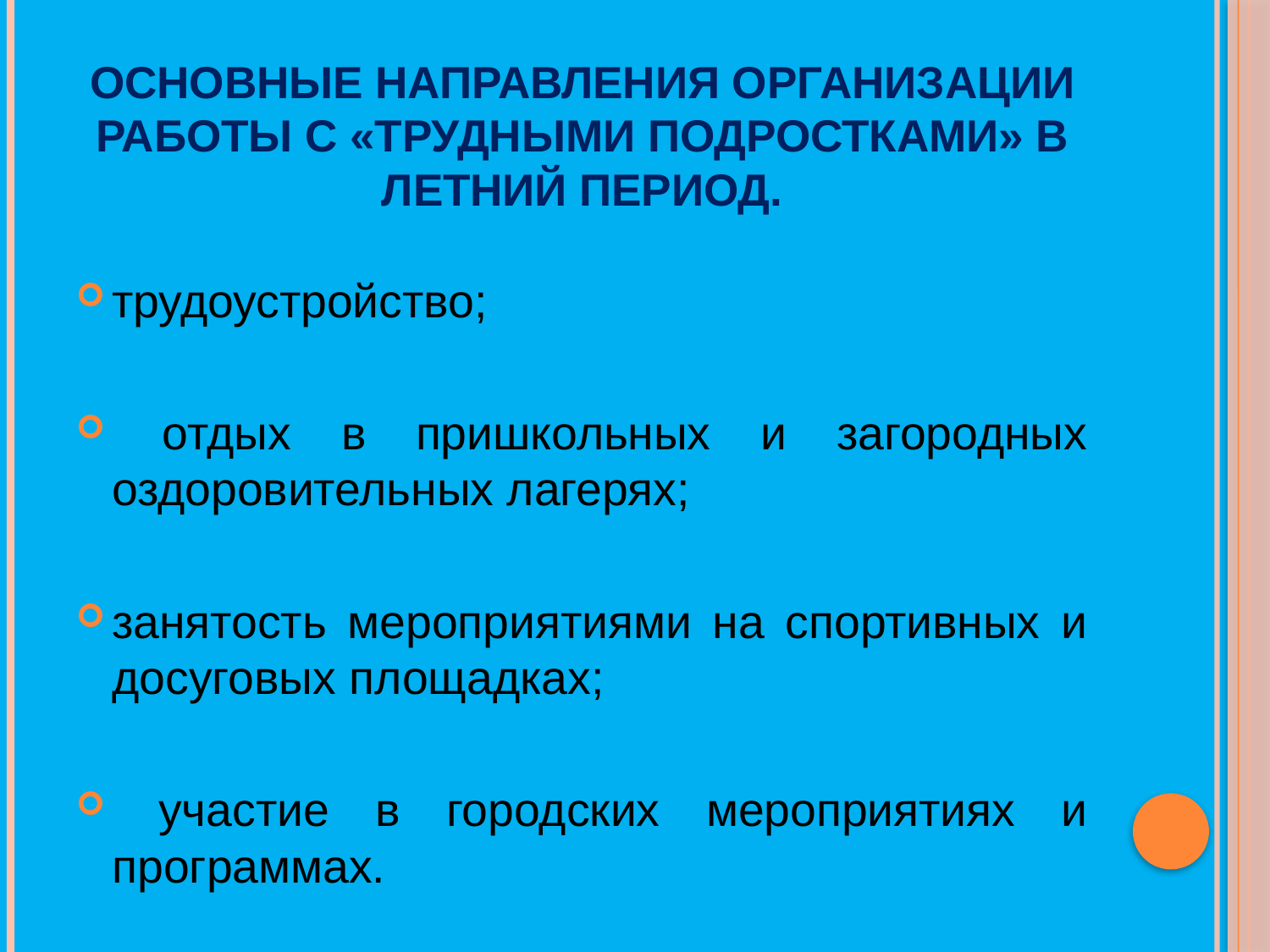

# Основные направления организации работы с «трудными подростками» в летний период.
трудоустройство;

 отдых в пришкольных и загородных оздоровительных лагерях;

занятость мероприятиями на спортивных и досуговых площадках;

 участие в городских мероприятиях и программах.